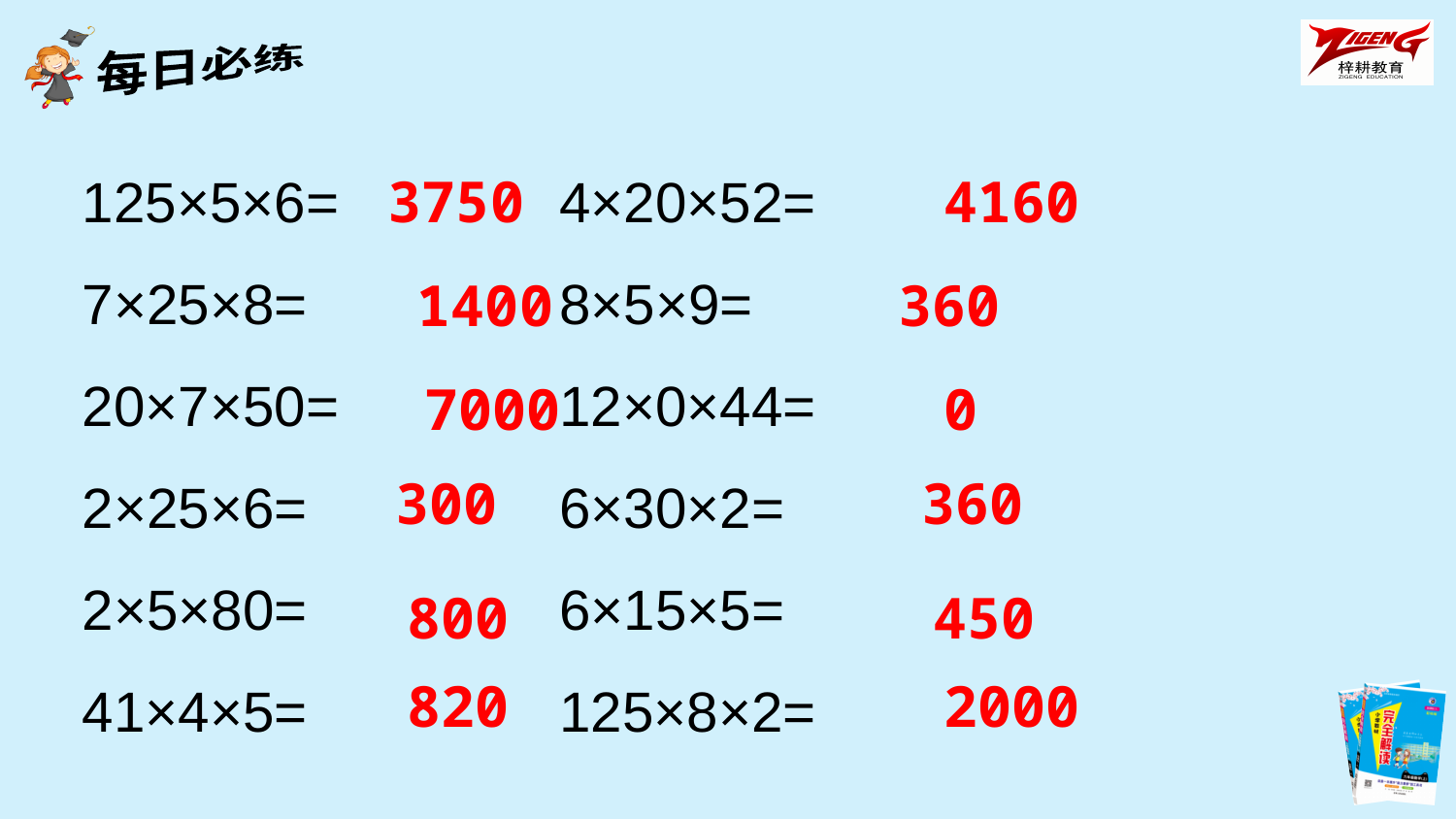

125×5×6=              4×20×52=
7×25×8=                8×5×9=
20×7×50=              12×0×44=
2×25×6=                6×30×2=
2×5×80=                6×15×5=
41×4×5=                125×8×2=
3750
4160
1400
360
7000
0
300
360
450
800
820
2000